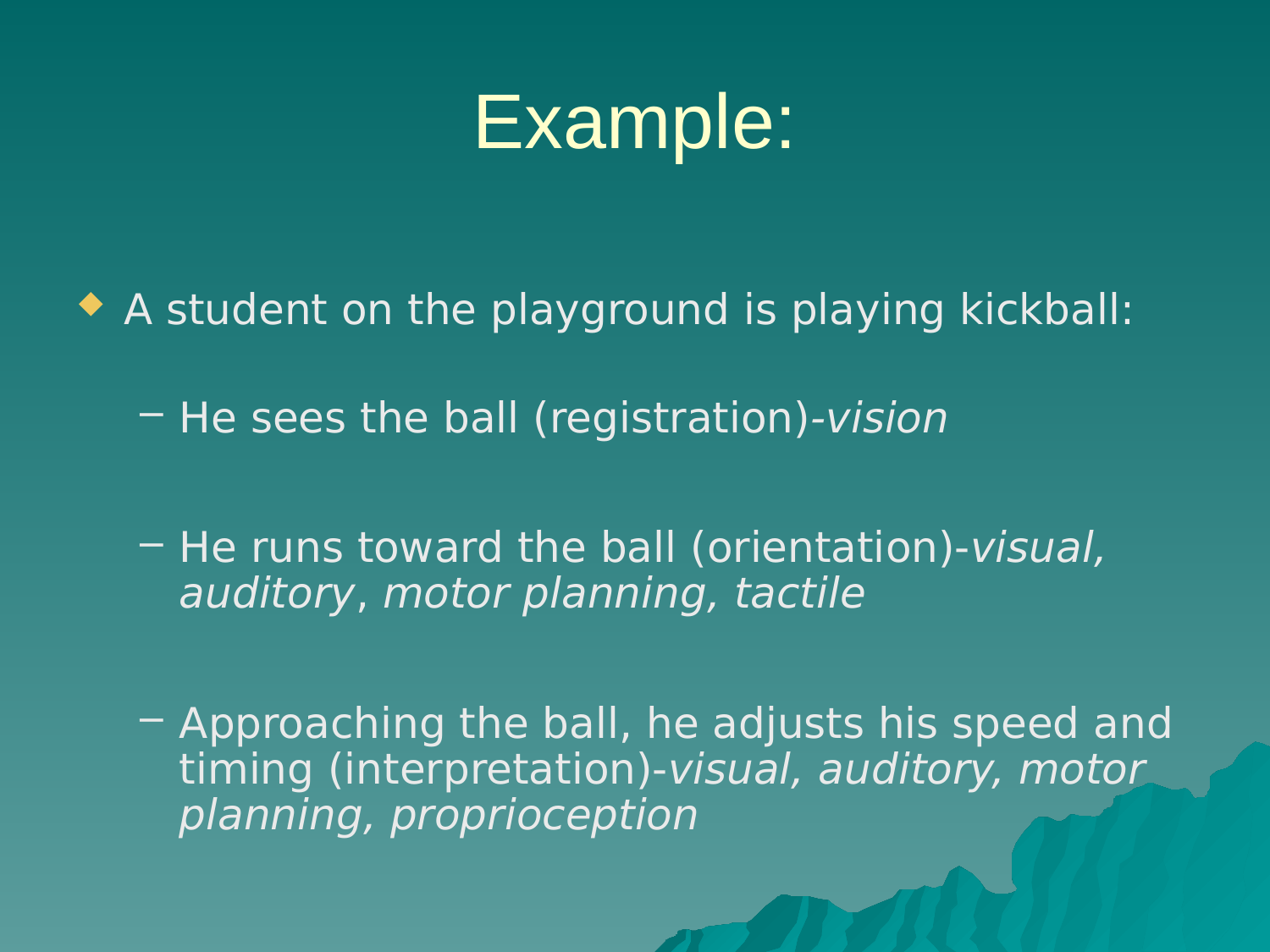

# Example:

A student on the playground is playing kickball:

He sees the ball (registration)-vision

He runs toward the ball (orientation)-visual, auditory, motor planning, tactile

Approaching the ball, he adjusts his speed and timing (interpretation)-visual, auditory, motor planning, proprioception